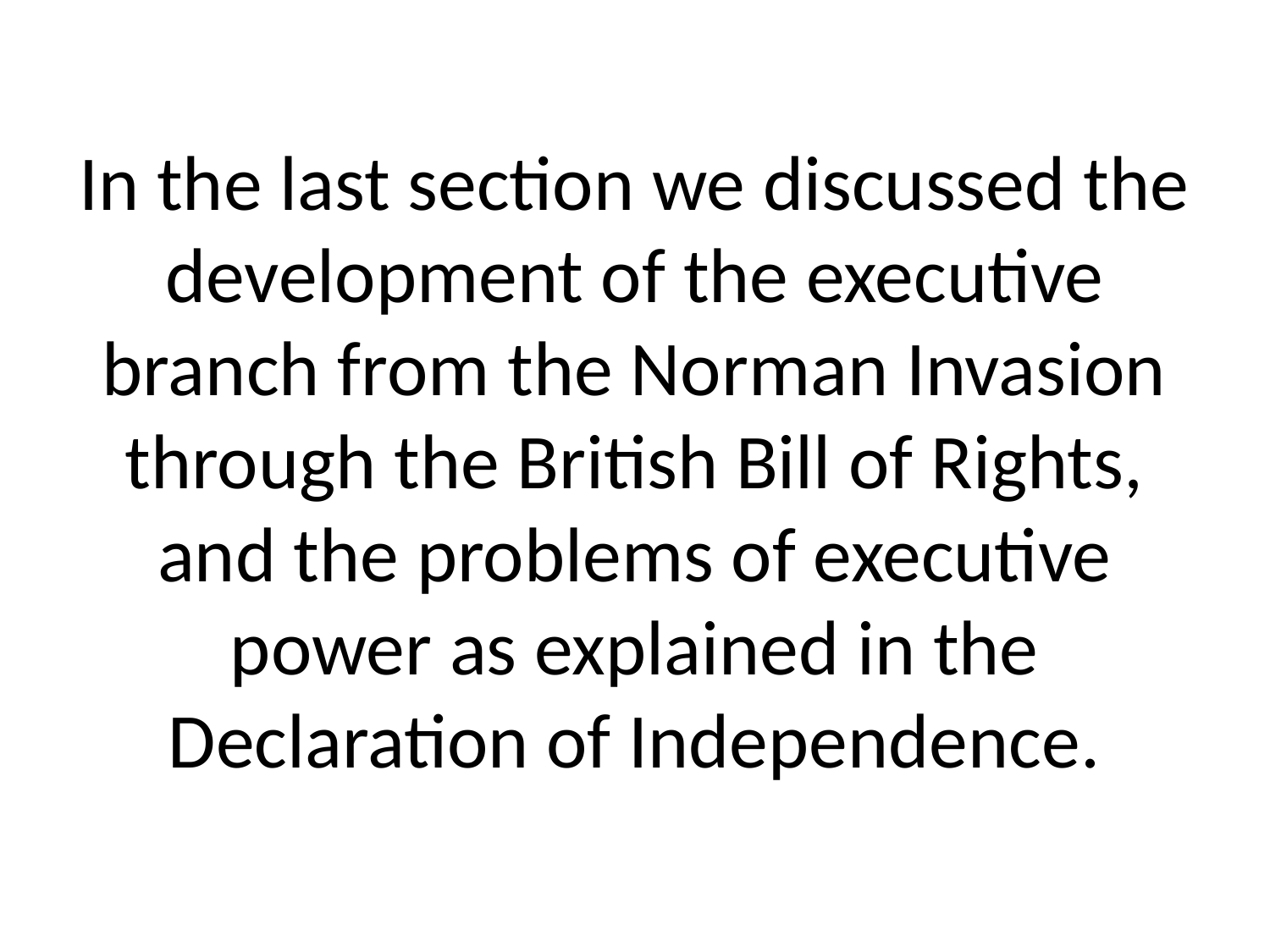

# In the last section we discussed the development of the executive branch from the Norman Invasion through the British Bill of Rights, and the problems of executive power as explained in the Declaration of Independence.